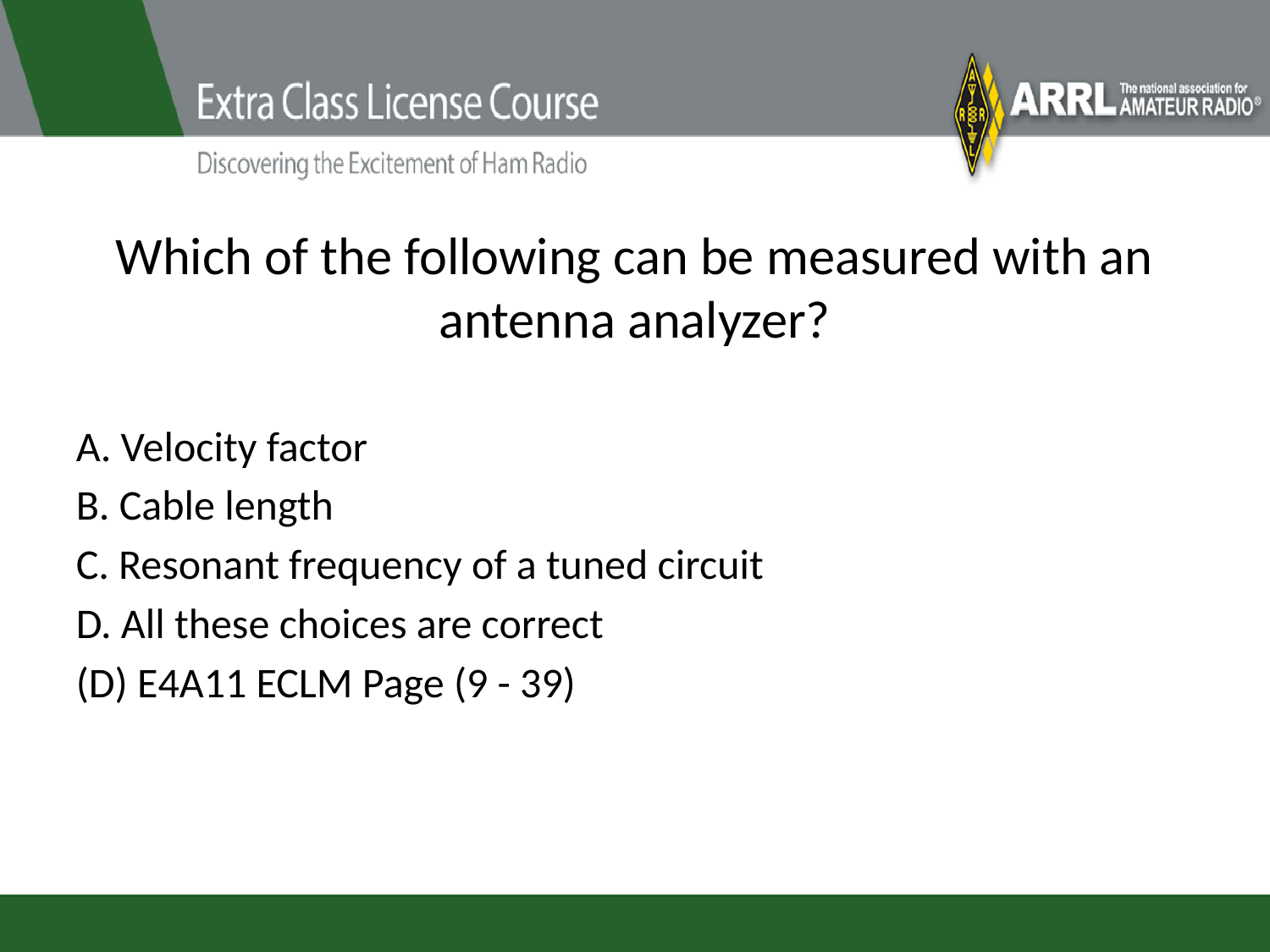

# Which of the following can be measured with an antenna analyzer?
A. Velocity factor
B. Cable length
C. Resonant frequency of a tuned circuit
D. All these choices are correct
(D) E4A11 ECLM Page (9 - 39)